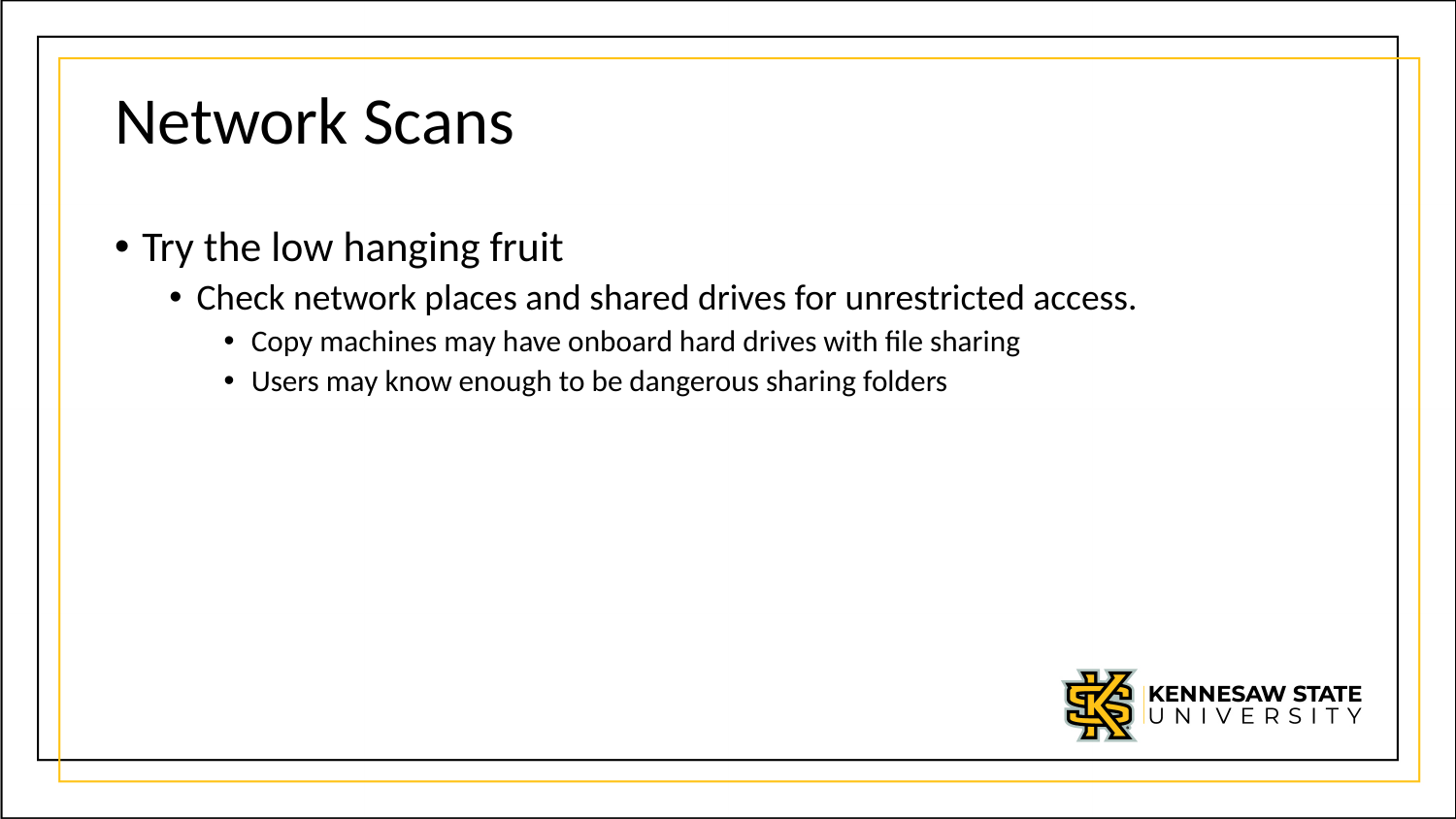

# Network Scans
Try the low hanging fruit
Check network places and shared drives for unrestricted access.
Copy machines may have onboard hard drives with file sharing
Users may know enough to be dangerous sharing folders